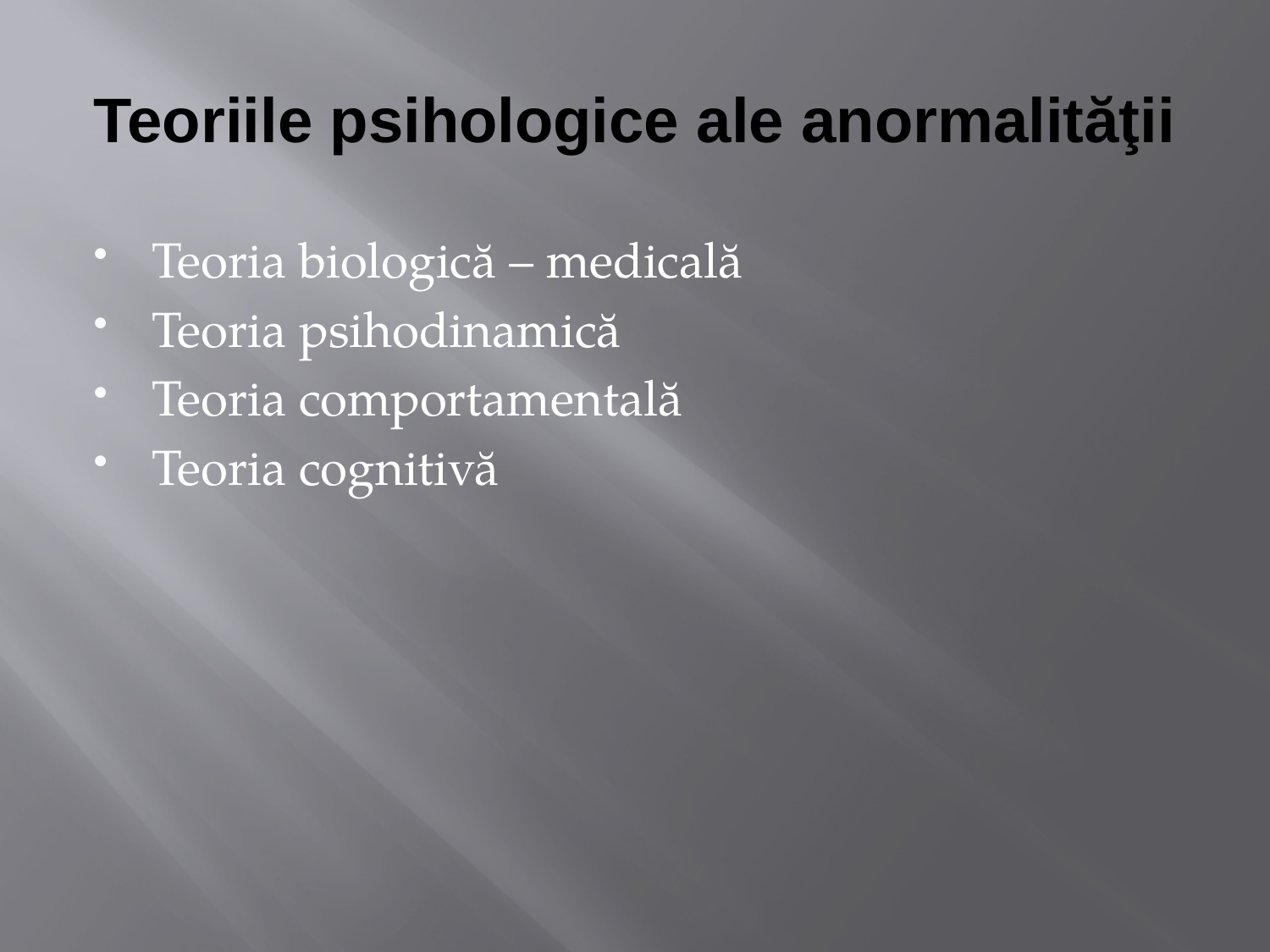

# Teoriile psihologice ale anormalităţii
Teoria biologică – medicală
Teoria psihodinamică
Teoria comportamentală
Teoria cognitivă